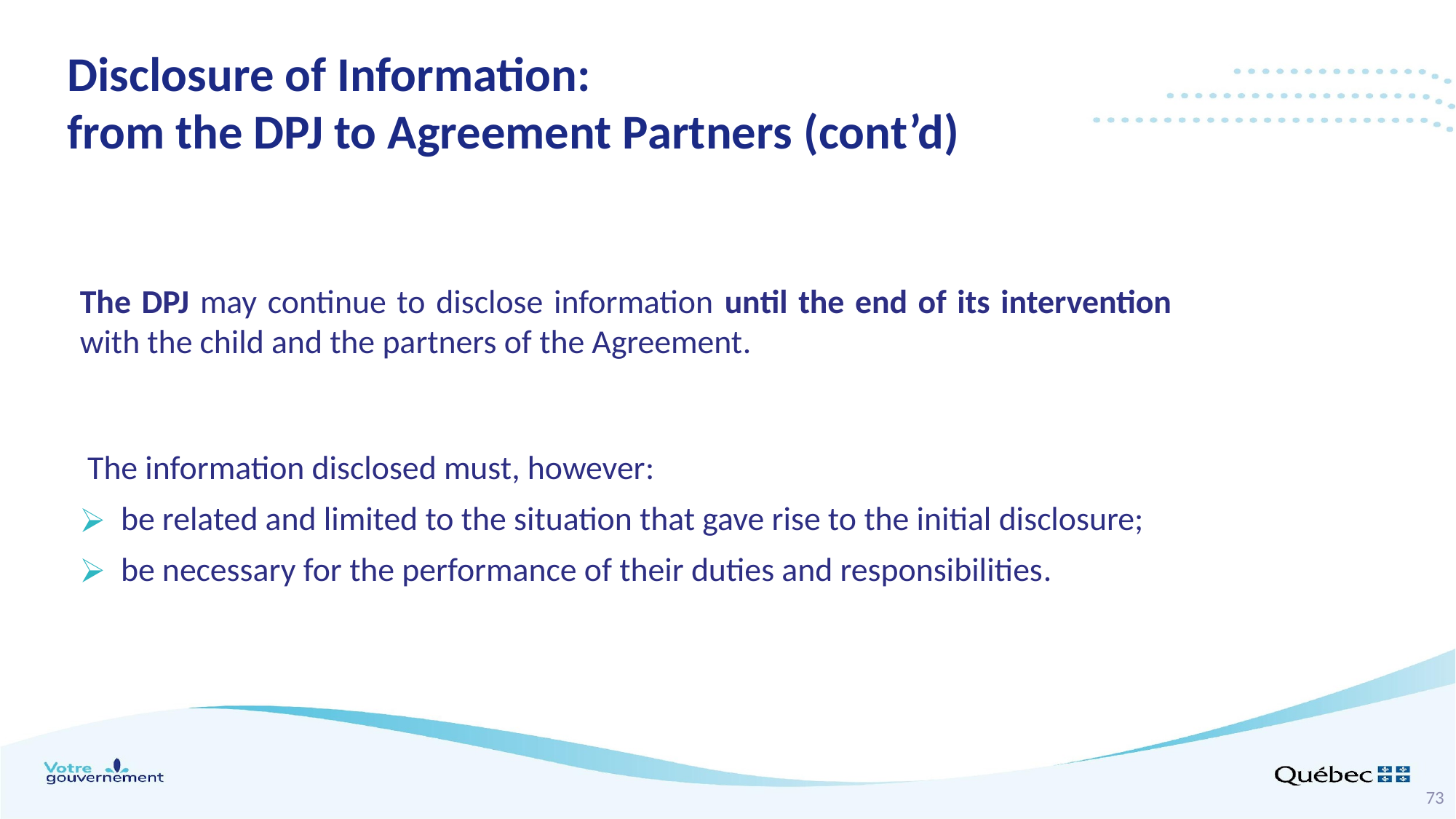

Disclosure of Information:
from the DPJ to Agreement Partners (cont’d)

The DPJ may continue to disclose information until the end of its intervention with the child and the partners of the Agreement.

 The information disclosed must, however:
be related and limited to the situation that gave rise to the initial disclosure;
be necessary for the performance of their duties and responsibilities.

73